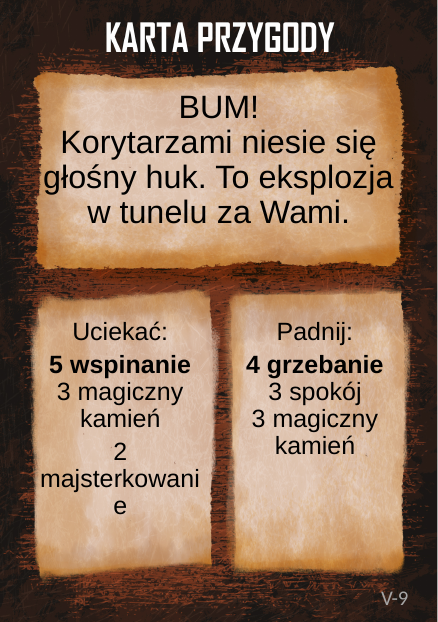

# BUM! Korytarzami niesie się głośny huk. To eksplozja w tunelu za Wami.
Uciekać:
5 wspinanie
3 magiczny kamień
2 majsterkowanie
Padnij:
4 grzebanie
3 spokój
3 magiczny kamień
V-9